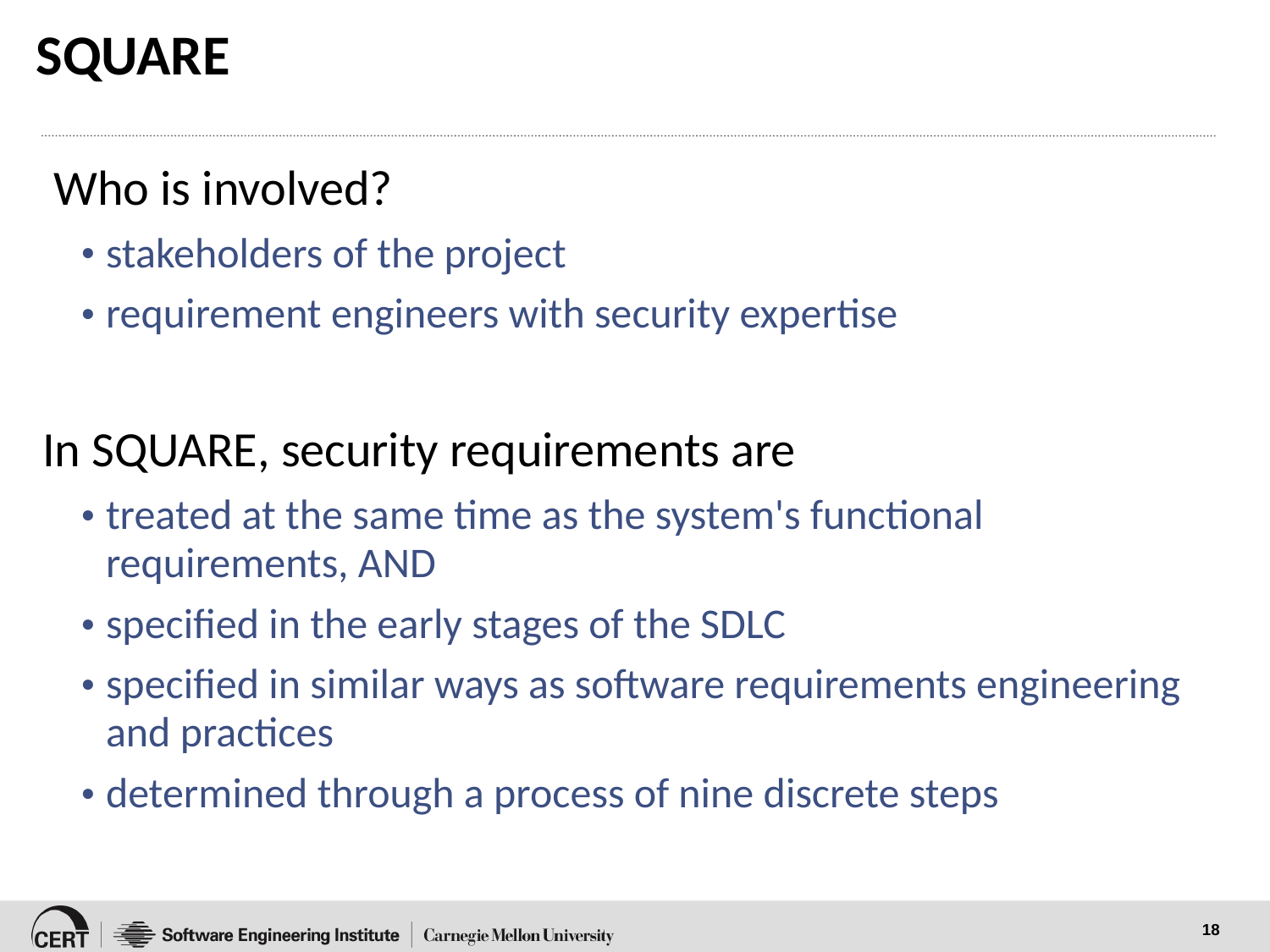

# SQUARE
 Who is involved?
stakeholders of the project
requirement engineers with security expertise

In SQUARE, security requirements are
treated at the same time as the system's functional requirements, AND
specified in the early stages of the SDLC
specified in similar ways as software requirements engineering and practices
determined through a process of nine discrete steps